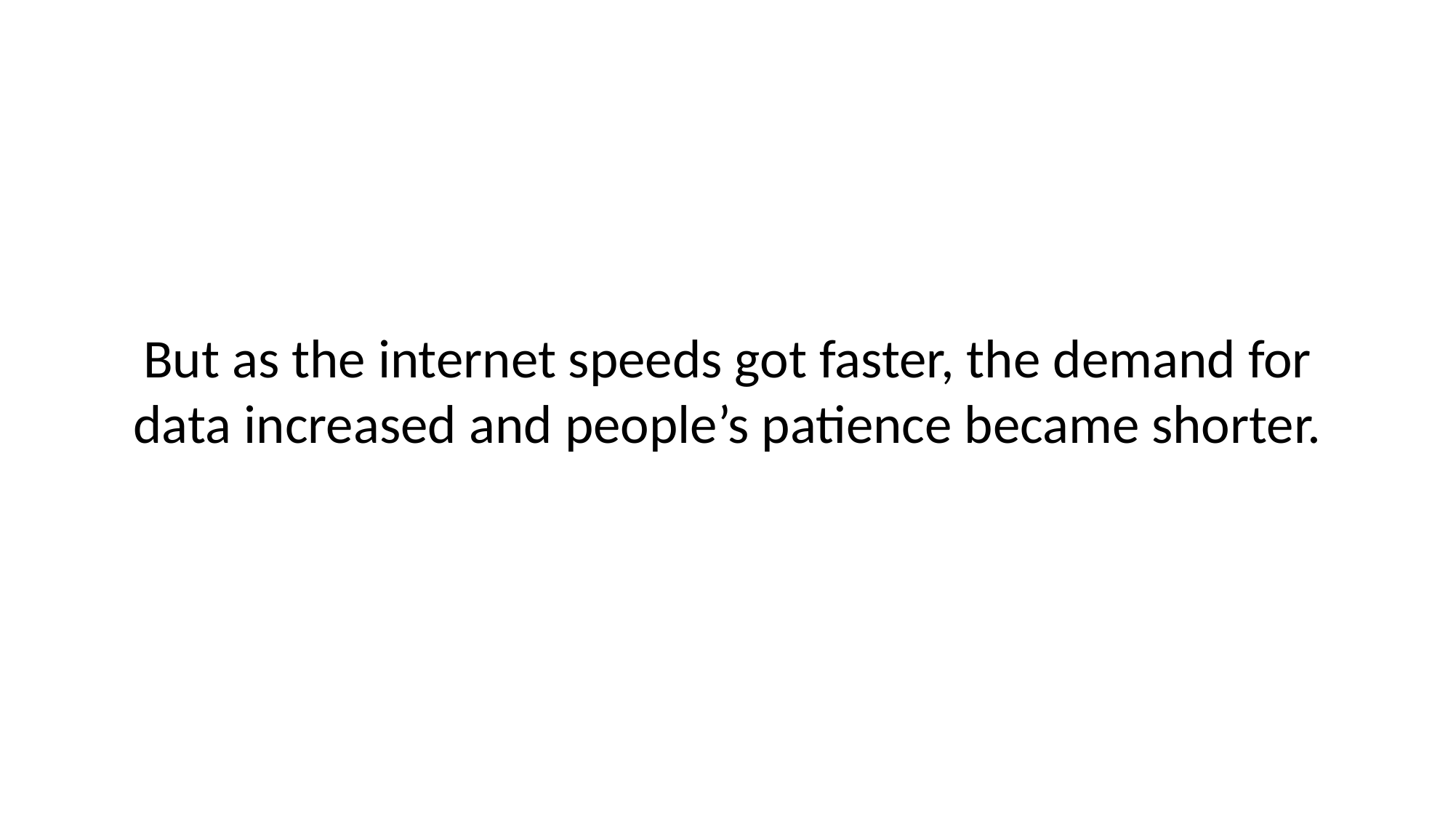

# But as the internet speeds got faster, the demand for data increased and people’s patience became shorter.